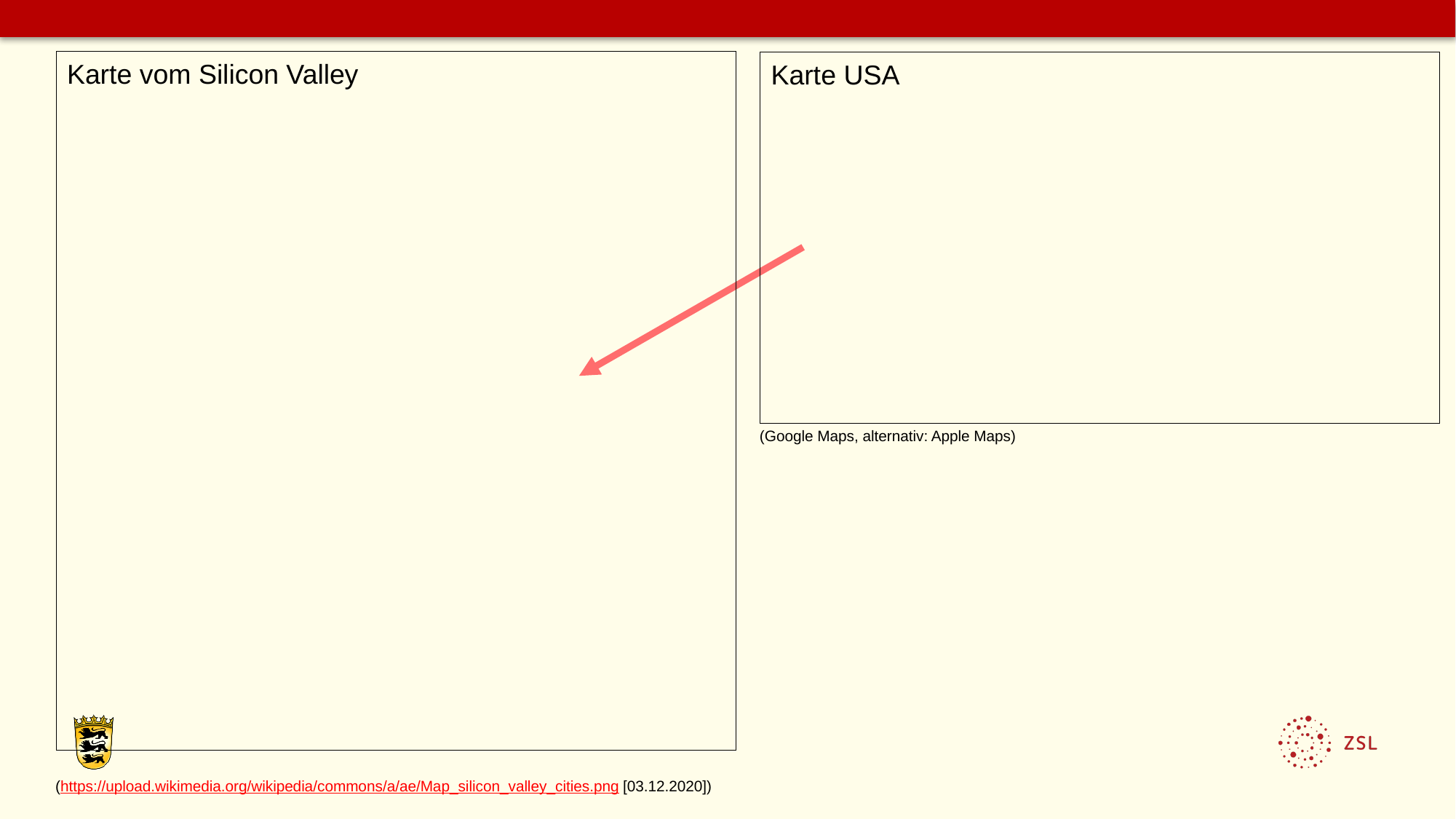

Karte vom Silicon Valley

Karte USA

(Google Maps, alternativ: Apple Maps)

(https://upload.wikimedia.org/wikipedia/commons/a/ae/Map_silicon_valley_cities.png [03.12.2020])